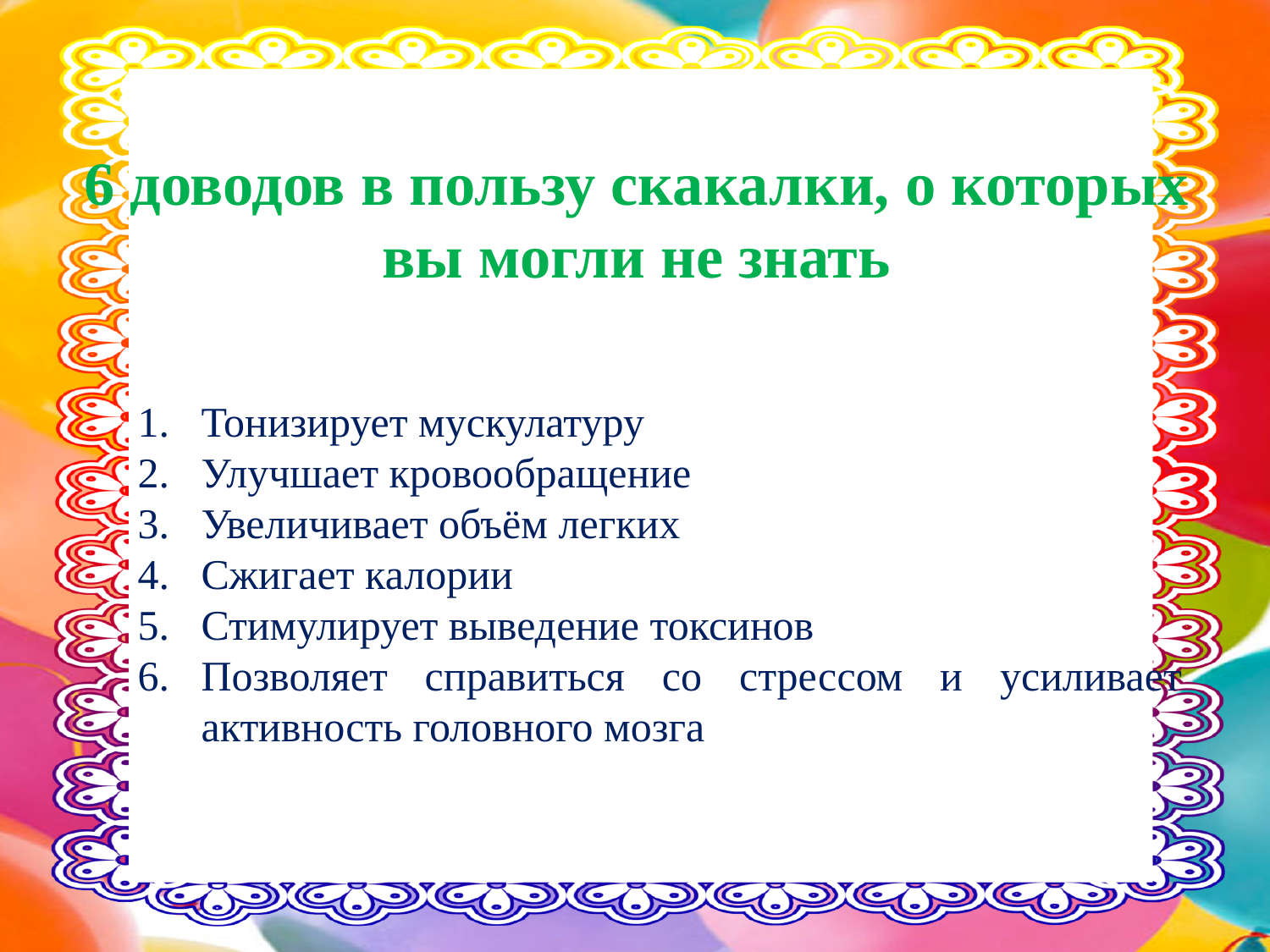

# 6 доводов в пользу скакалки, о которых вы могли не знать
Тонизирует мускулатуру
Улучшает кровообращение
Увеличивает объём легких
Сжигает калории
Стимулирует выведение токсинов
Позволяет справиться со стрессом и усиливает активность головного мозга